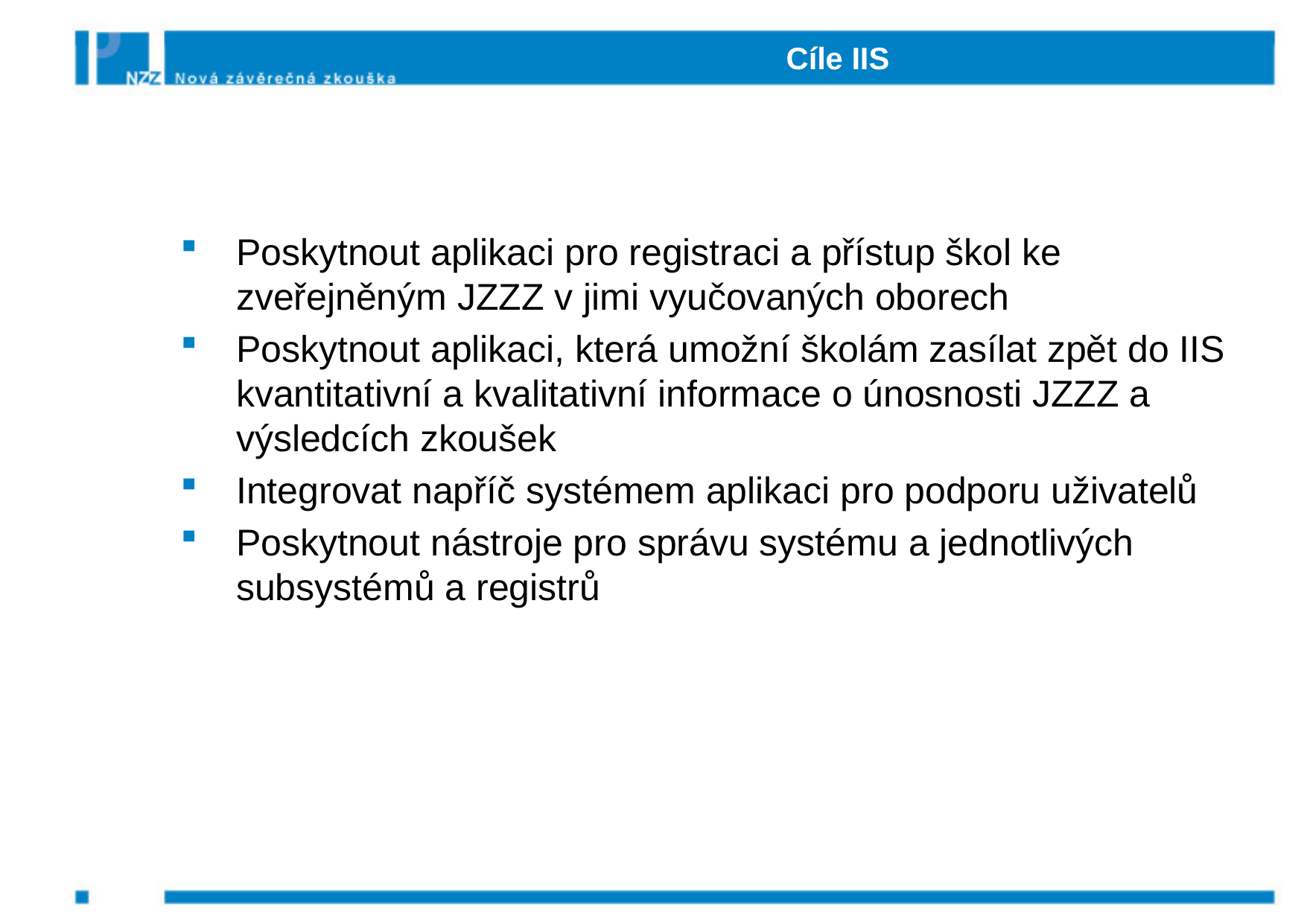

# Cíle IIS

Poskytnout aplikaci pro registraci a přístup škol ke zveřejněným JZZZ v jimi vyučovaných oborech
Poskytnout aplikaci, která umožní školám zasílat zpět do IIS kvantitativní a kvalitativní informace o únosnosti JZZZ a výsledcích zkoušek
Integrovat napříč systémem aplikaci pro podporu uživatelů
Poskytnout nástroje pro správu systému a jednotlivých subsystémů a registrů